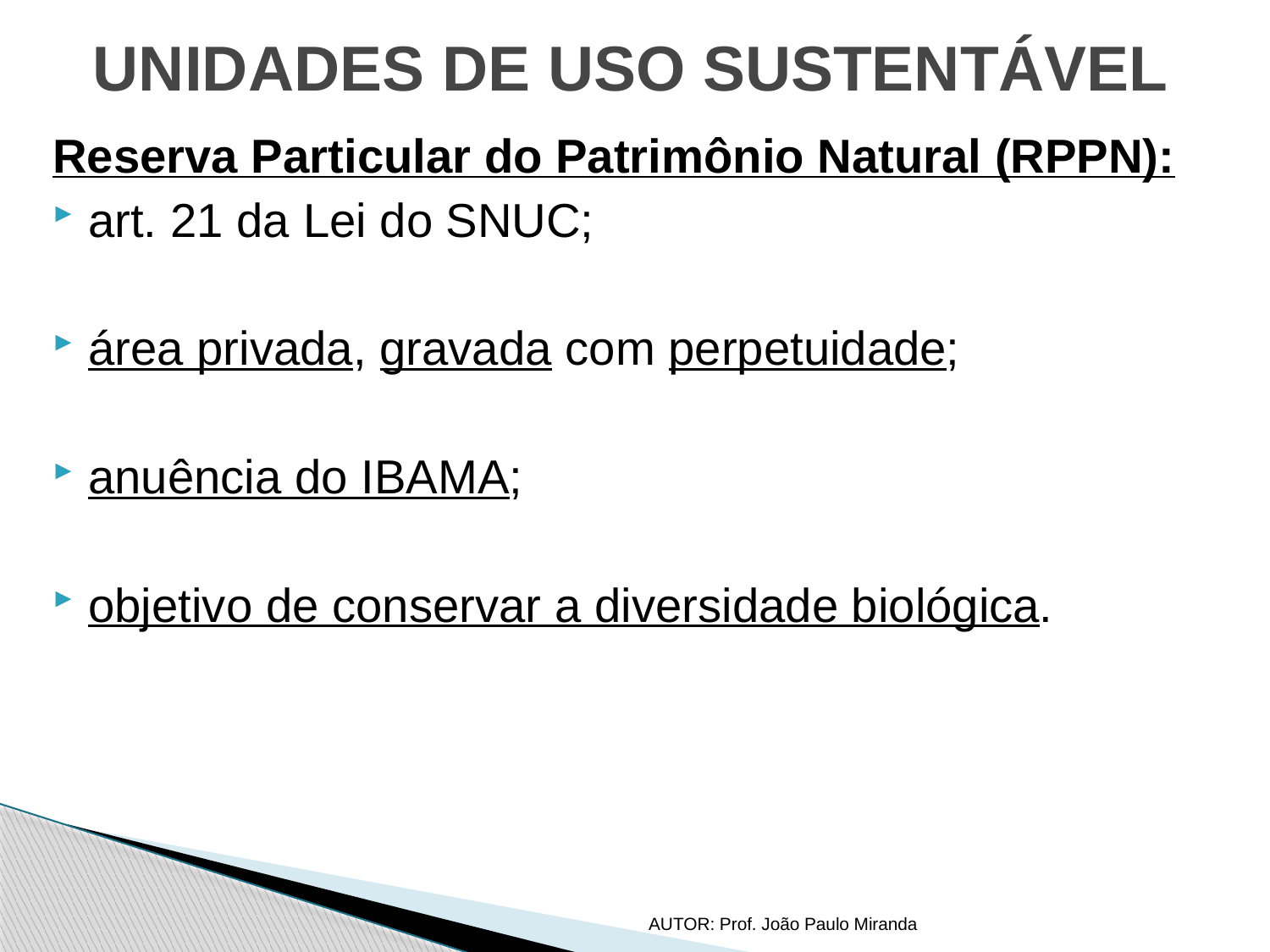

# UNIDADES DE USO SUSTENTÁVEL
Reserva Particular do Patrimônio Natural (RPPN):
art. 21 da Lei do SNUC;

área privada, gravada com perpetuidade;

anuência do IBAMA;

objetivo de conservar a diversidade biológica.
AUTOR: Prof. João Paulo Miranda